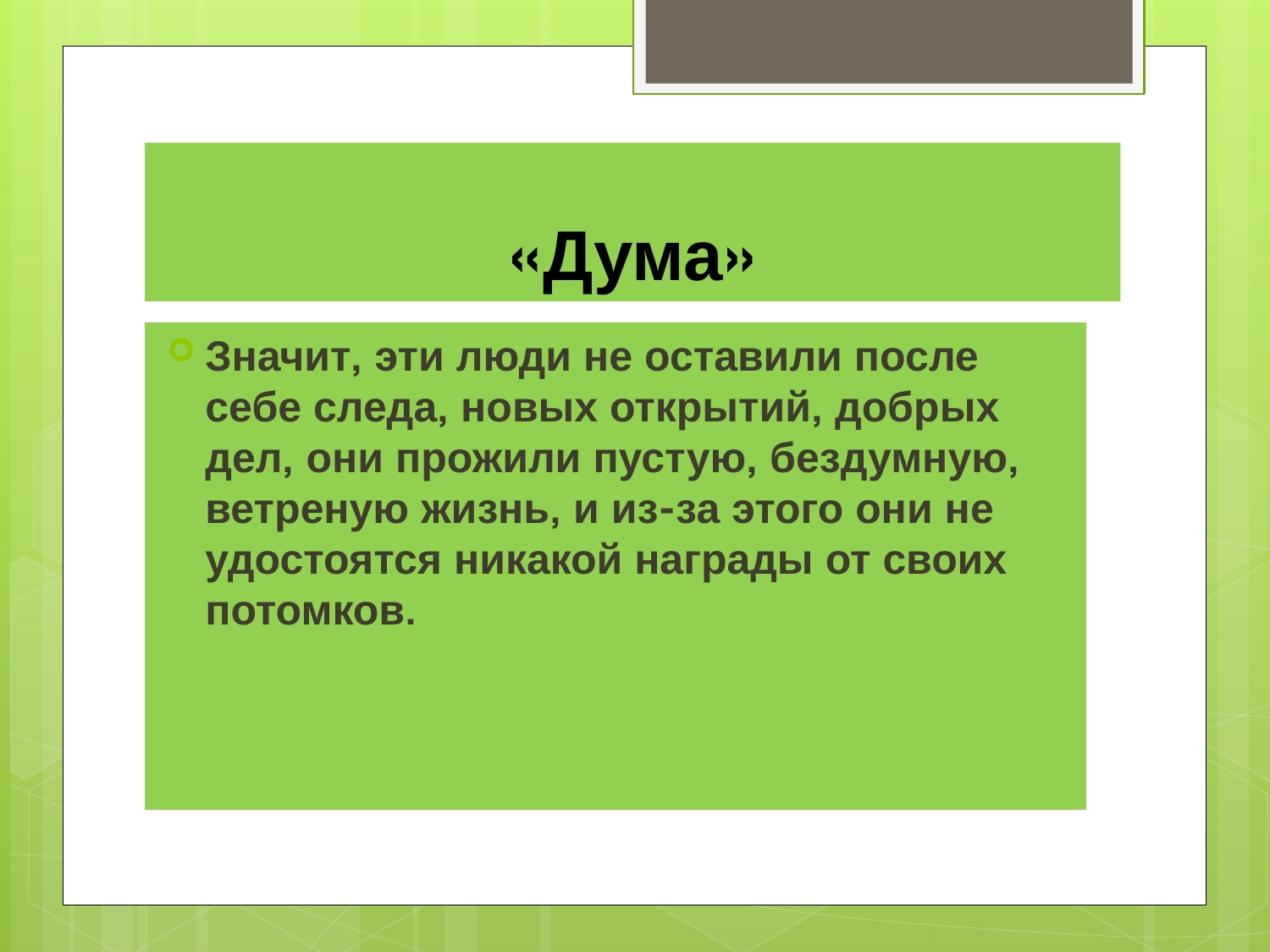

# «Дума»
Значит, эти люди не оставили после себе следа, новых открытий, добрых дел, они прожили пустую, бездумную, ветреную жизнь, и из-за этого они не удостоятся никакой награды от своих потомков.